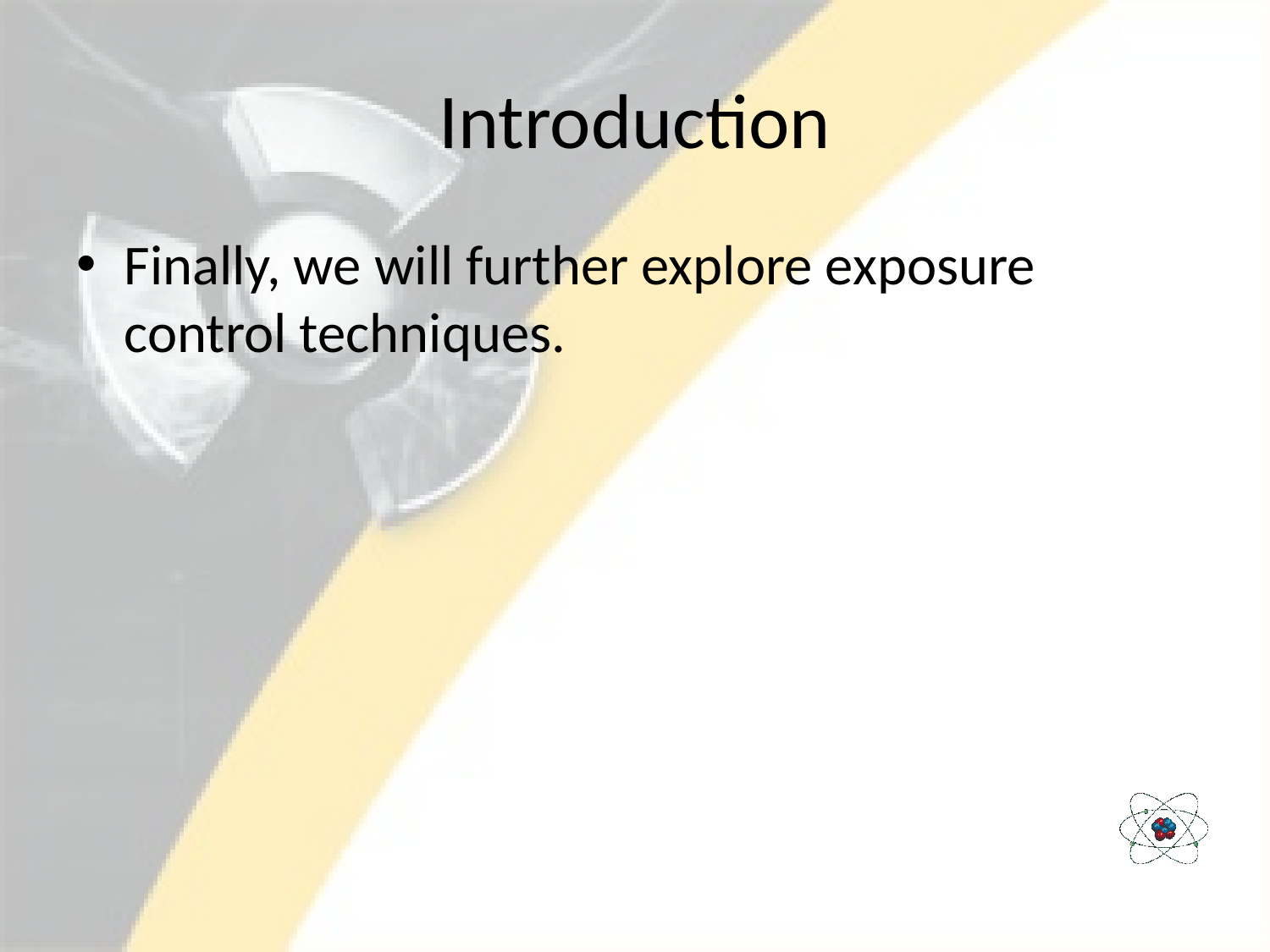

# Introduction
Finally, we will further explore exposure control techniques.